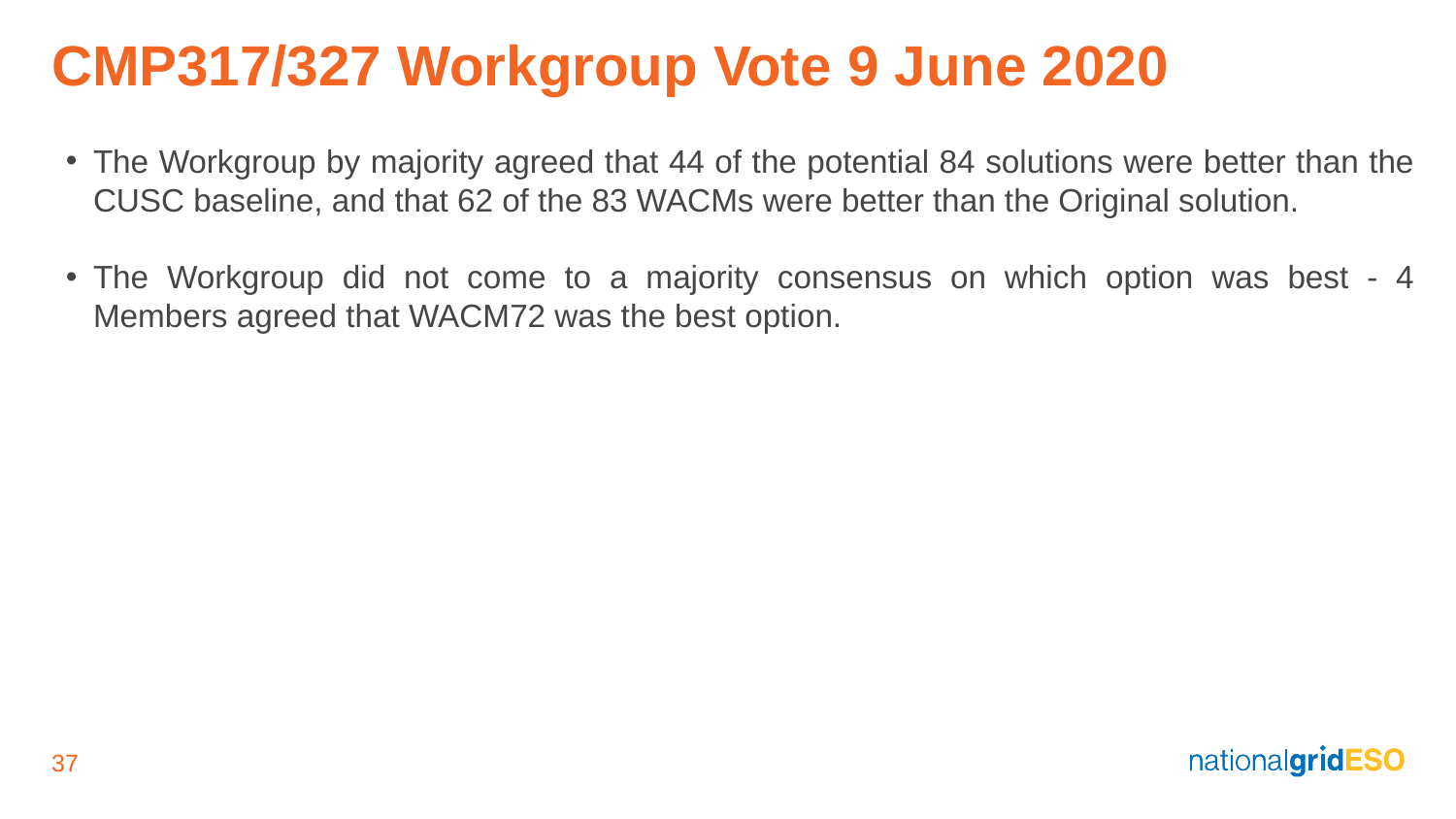

# CMP317/327 Workgroup Vote 9 June 2020
The Workgroup by majority agreed that 44 of the potential 84 solutions were better than the CUSC baseline, and that 62 of the 83 WACMs were better than the Original solution.

The Workgroup did not come to a majority consensus on which option was best - 4 Members agreed that WACM72 was the best option.